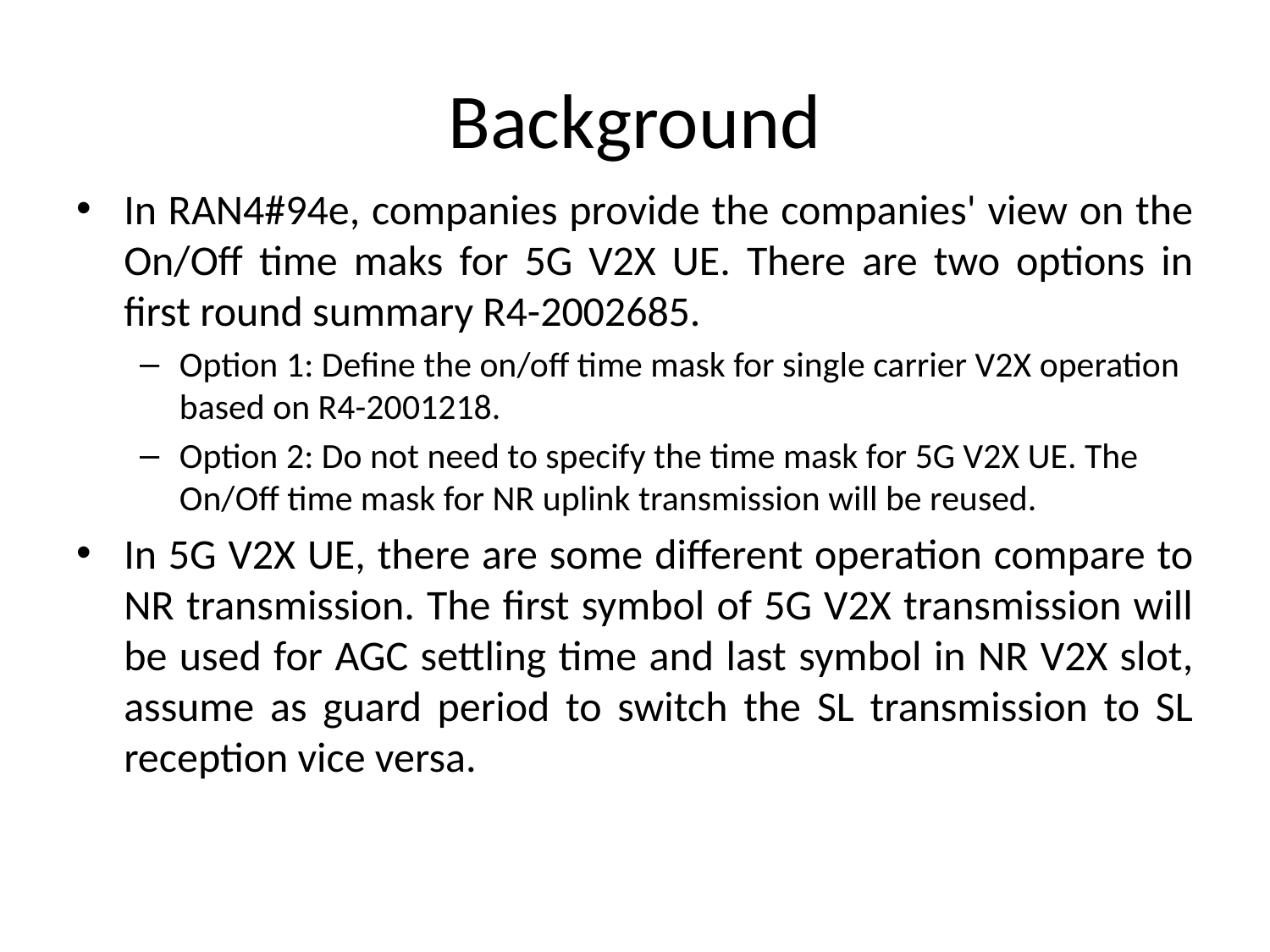

# Background
In RAN4#94e, companies provide the companies' view on the On/Off time maks for 5G V2X UE. There are two options in first round summary R4-2002685.
Option 1: Define the on/off time mask for single carrier V2X operation based on R4-2001218.
Option 2: Do not need to specify the time mask for 5G V2X UE. The On/Off time mask for NR uplink transmission will be reused.
In 5G V2X UE, there are some different operation compare to NR transmission. The first symbol of 5G V2X transmission will be used for AGC settling time and last symbol in NR V2X slot, assume as guard period to switch the SL transmission to SL reception vice versa.